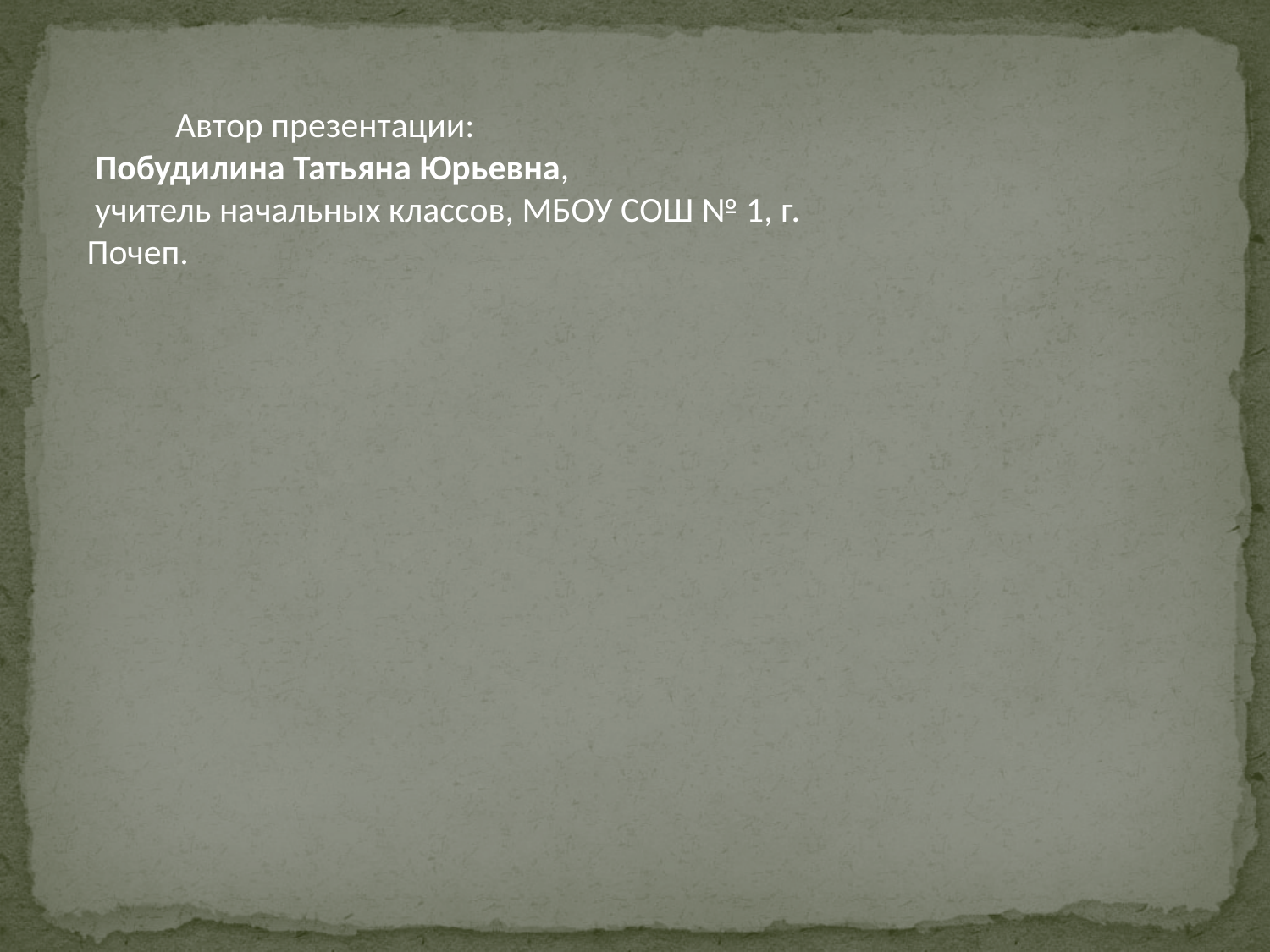

Автор презентации:
 Побудилина Татьяна Юрьевна,
 учитель начальных классов, МБОУ СОШ № 1, г. Почеп.